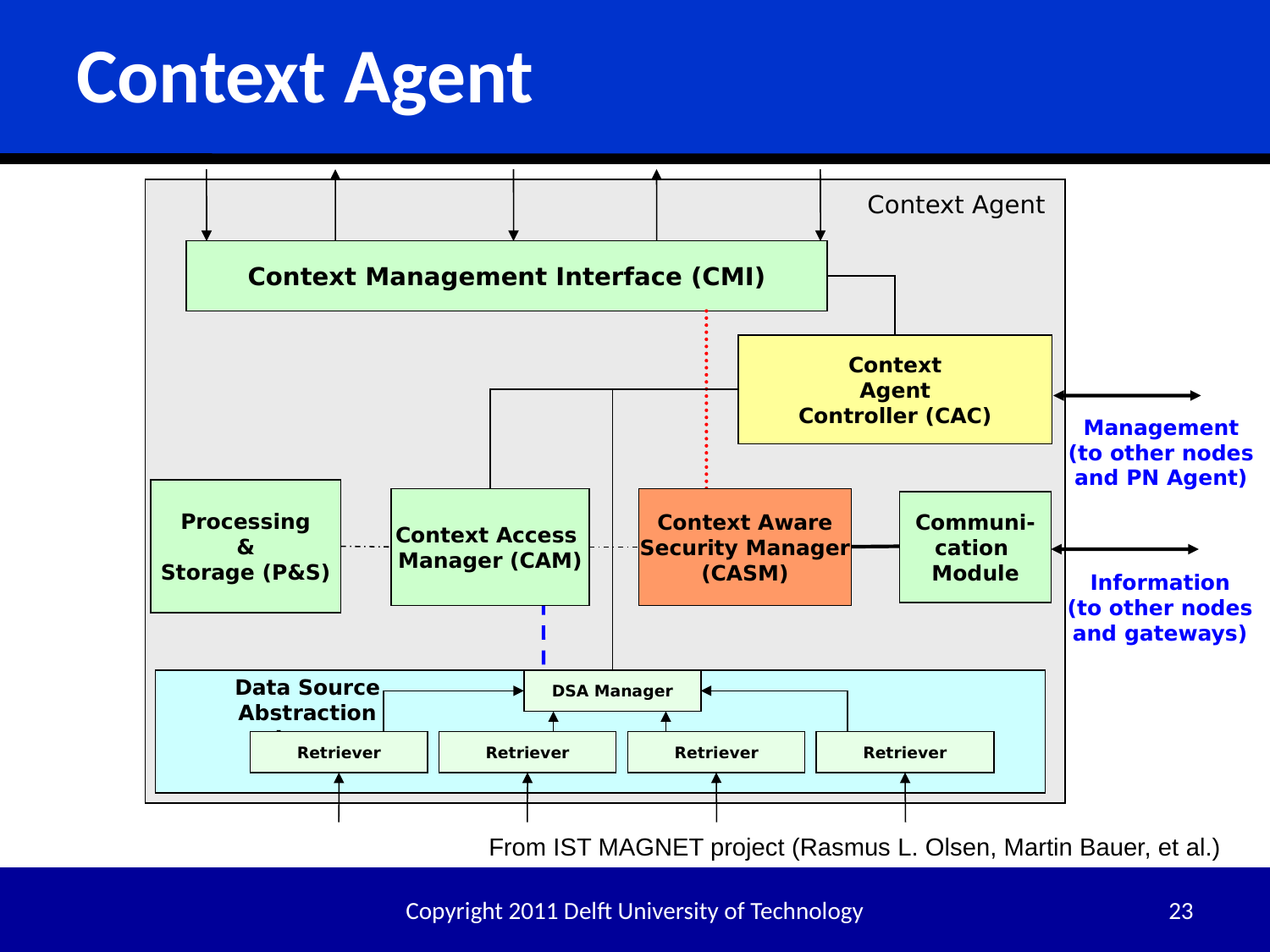

# Context Agent

Context Agent

Context Management Interface (CMI)

Context
Agent
Controller (CAC)
Management
(to other nodes
and PN Agent)

Processing
&
Storage (P&S)
Context Access
Manager (CAM)
Context Aware
Security Manager
(CASM)
Communi-
cation
Module

Information
(to other nodes
and gateways)

Data Source Abstraction
Layer

DSA Manager
Retriever
Retriever
Retriever
Retriever
From IST MAGNET project (Rasmus L. Olsen, Martin Bauer, et al.)
Copyright 2011 Delft University of Technology
23